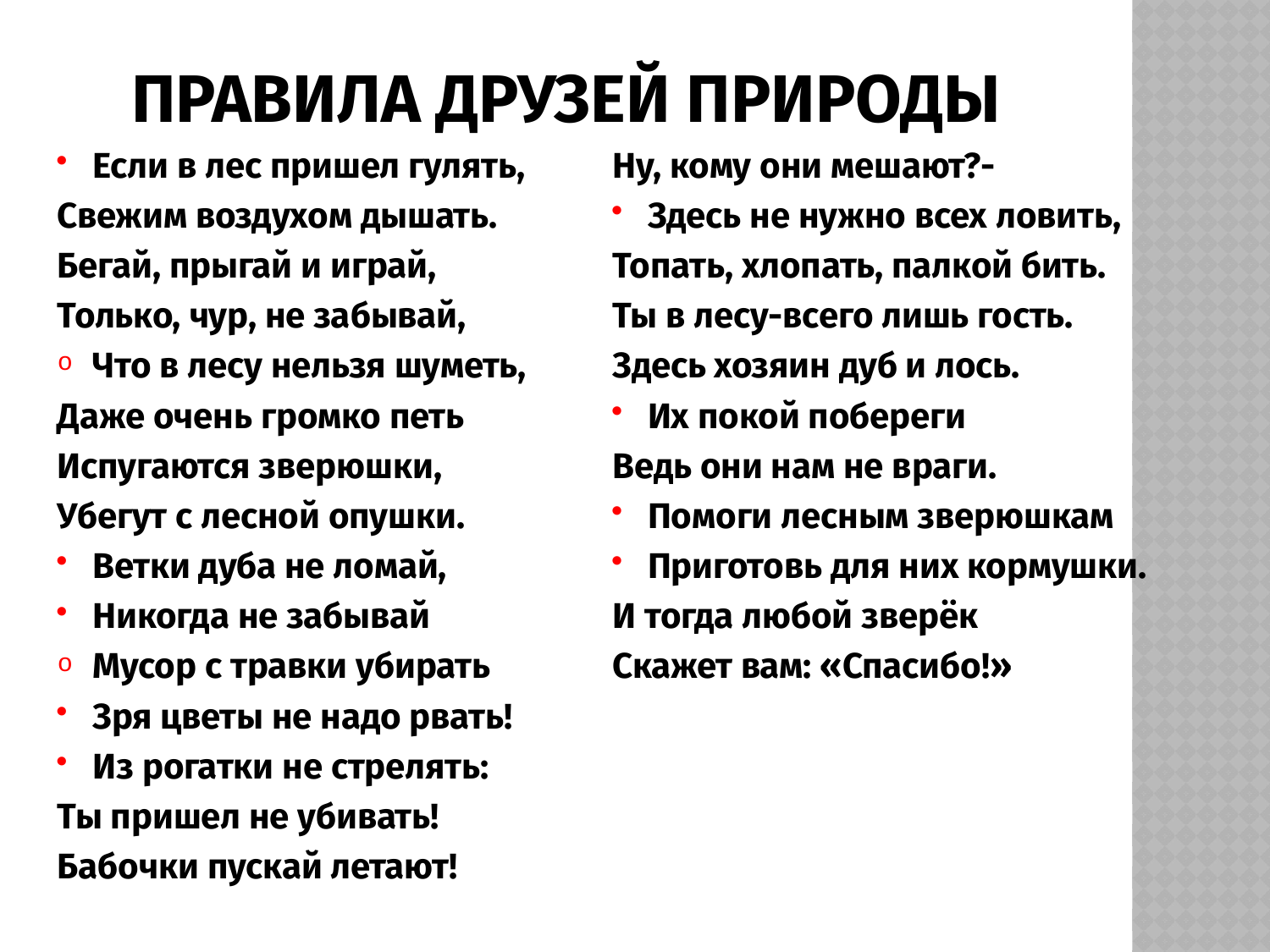

# Правила друзей природы
Если в лес пришел гулять,
Свежим воздухом дышать.
Бегай, прыгай и играй,
Только, чур, не забывай,
Что в лесу нельзя шуметь,
Даже очень громко петь
Испугаются зверюшки,
Убегут с лесной опушки.
Ветки дуба не ломай,
Никогда не забывай
Мусор с травки убирать
Зря цветы не надо рвать!
Из рогатки не стрелять:
Ты пришел не убивать!
Бабочки пускай летают!
Ну, кому они мешают?-
Здесь не нужно всех ловить,
Топать, хлопать, палкой бить.
Ты в лесу-всего лишь гость.
Здесь хозяин дуб и лось.
Их покой побереги
Ведь они нам не враги.
Помоги лесным зверюшкам
Приготовь для них кормушки.
И тогда любой зверёк
Скажет вам: «Спасибо!»